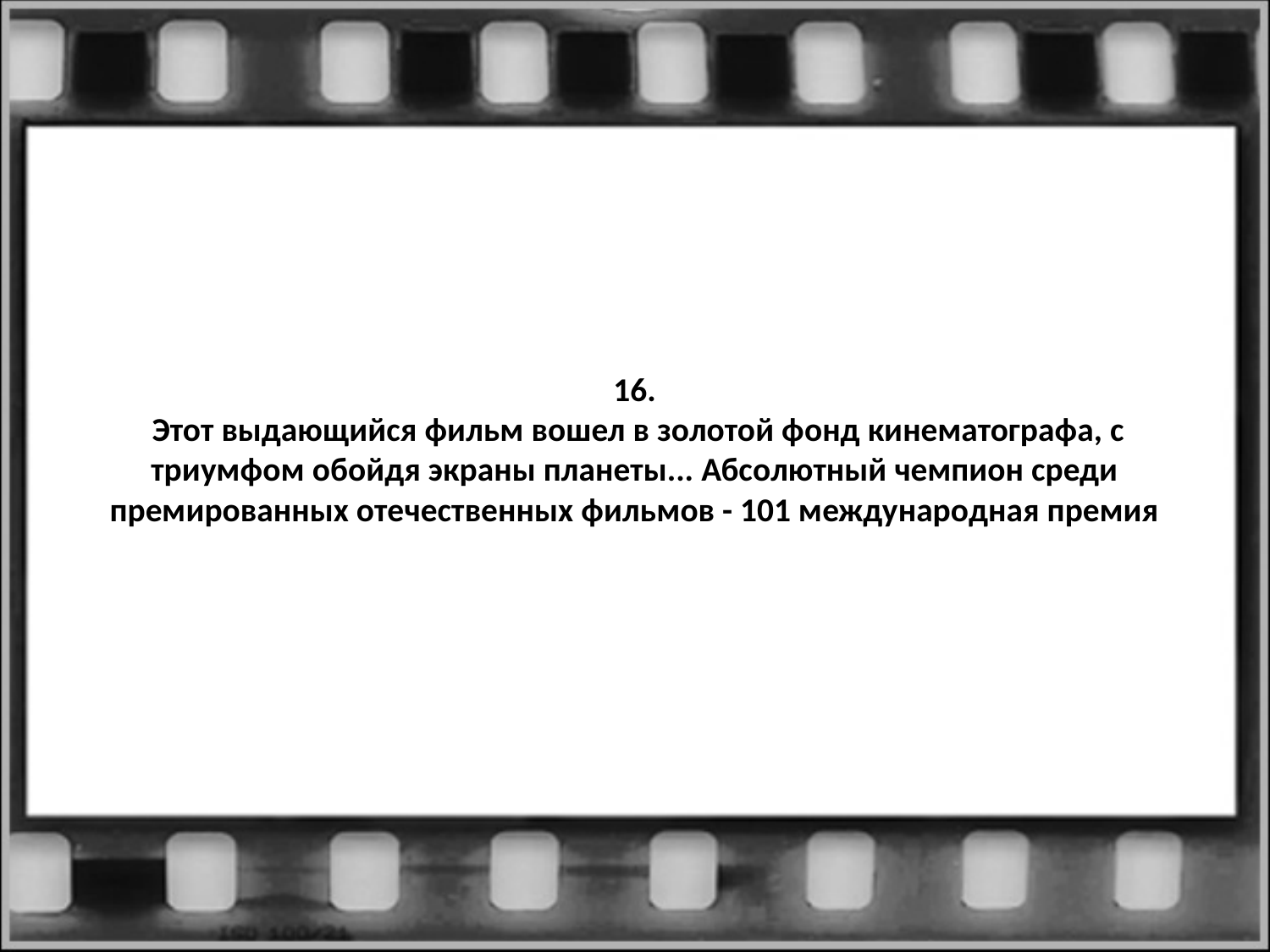

# 16. Этот выдающийся фильм вошел в золотой фонд кинематографа, с триумфом обойдя экраны планеты... Абсолютный чемпион среди премированных отечественных фильмов - 101 международная премия